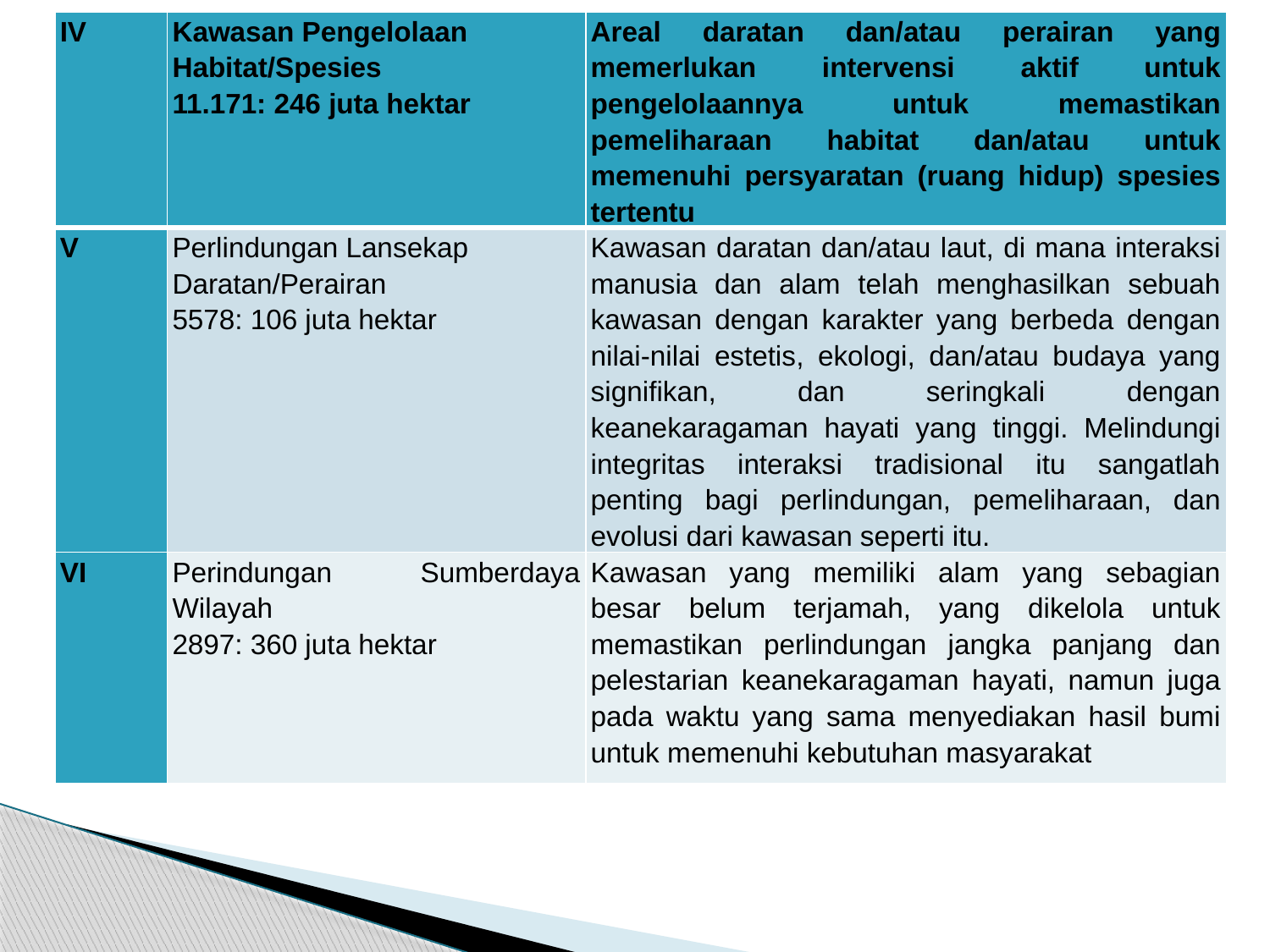

| IV | Kawasan Pengelolaan Habitat/Spesies 11.171: 246 juta hektar | Areal daratan dan/atau perairan yang memerlukan intervensi aktif untuk pengelolaannya untuk memastikan pemeliharaan habitat dan/atau untuk memenuhi persyaratan (ruang hidup) spesies tertentu |
| --- | --- | --- |
| V | Perlindungan Lansekap Daratan/Perairan 5578: 106 juta hektar | Kawasan daratan dan/atau laut, di mana interaksi manusia dan alam telah menghasilkan sebuah kawasan dengan karakter yang berbeda dengan nilai-nilai estetis, ekologi, dan/atau budaya yang signifikan, dan seringkali dengan keanekaragaman hayati yang tinggi. Melindungi integritas interaksi tradisional itu sangatlah penting bagi perlindungan, pemeliharaan, dan evolusi dari kawasan seperti itu. |
| VI | Perindungan Sumberdaya Wilayah 2897: 360 juta hektar | Kawasan yang memiliki alam yang sebagian besar belum terjamah, yang dikelola untuk memastikan perlindungan jangka panjang dan pelestarian keanekaragaman hayati, namun juga pada waktu yang sama menyediakan hasil bumi untuk memenuhi kebutuhan masyarakat |